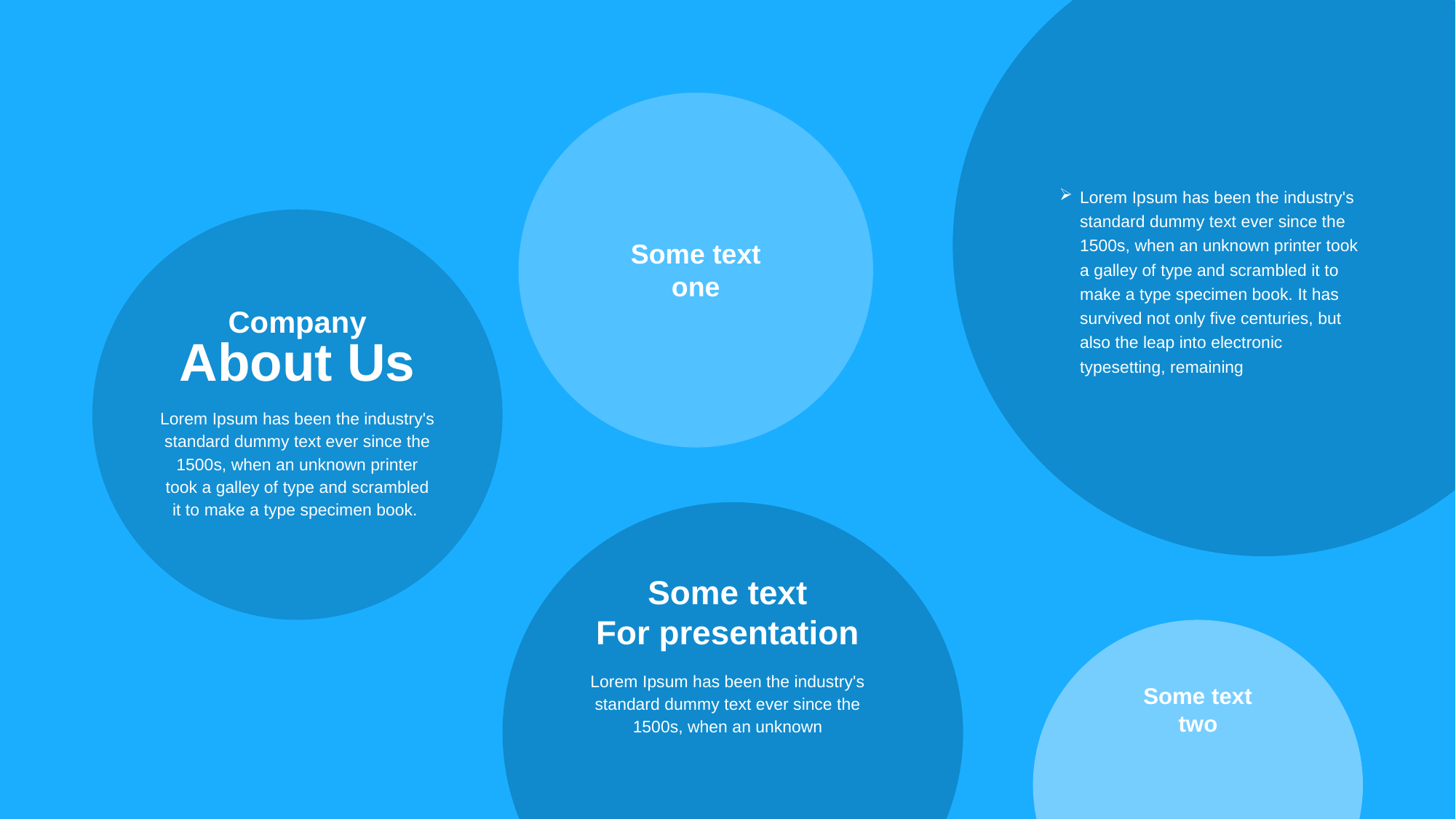

Lorem Ipsum has been the industry's standard dummy text ever since the 1500s, when an unknown printer took a galley of type and scrambled it to make a type specimen book. It has survived not only five centuries, but also the leap into electronic typesetting, remaining

Some text
one
Company
About Us
Lorem Ipsum has been the industry's standard dummy text ever since the 1500s, when an unknown printer took a galley of type and scrambled it to make a type specimen book.

Some text
For presentation

Lorem Ipsum has been the industry's standard dummy text ever since the 1500s, when an unknown
Some text
two